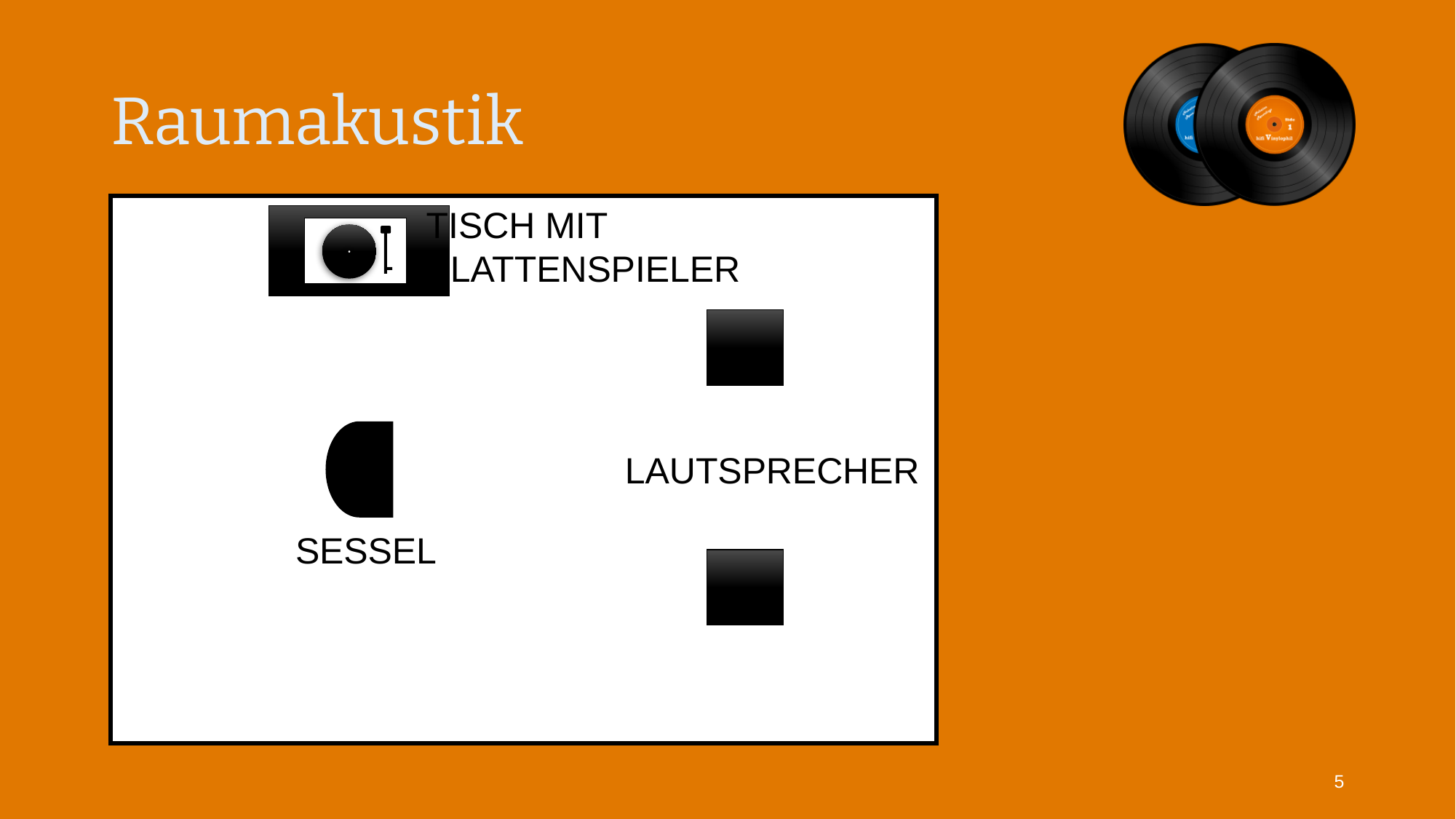

# Raumakustik

TISCH MIT
PLATTENSPIELER

LAUTSPRECHER
SESSEL

5